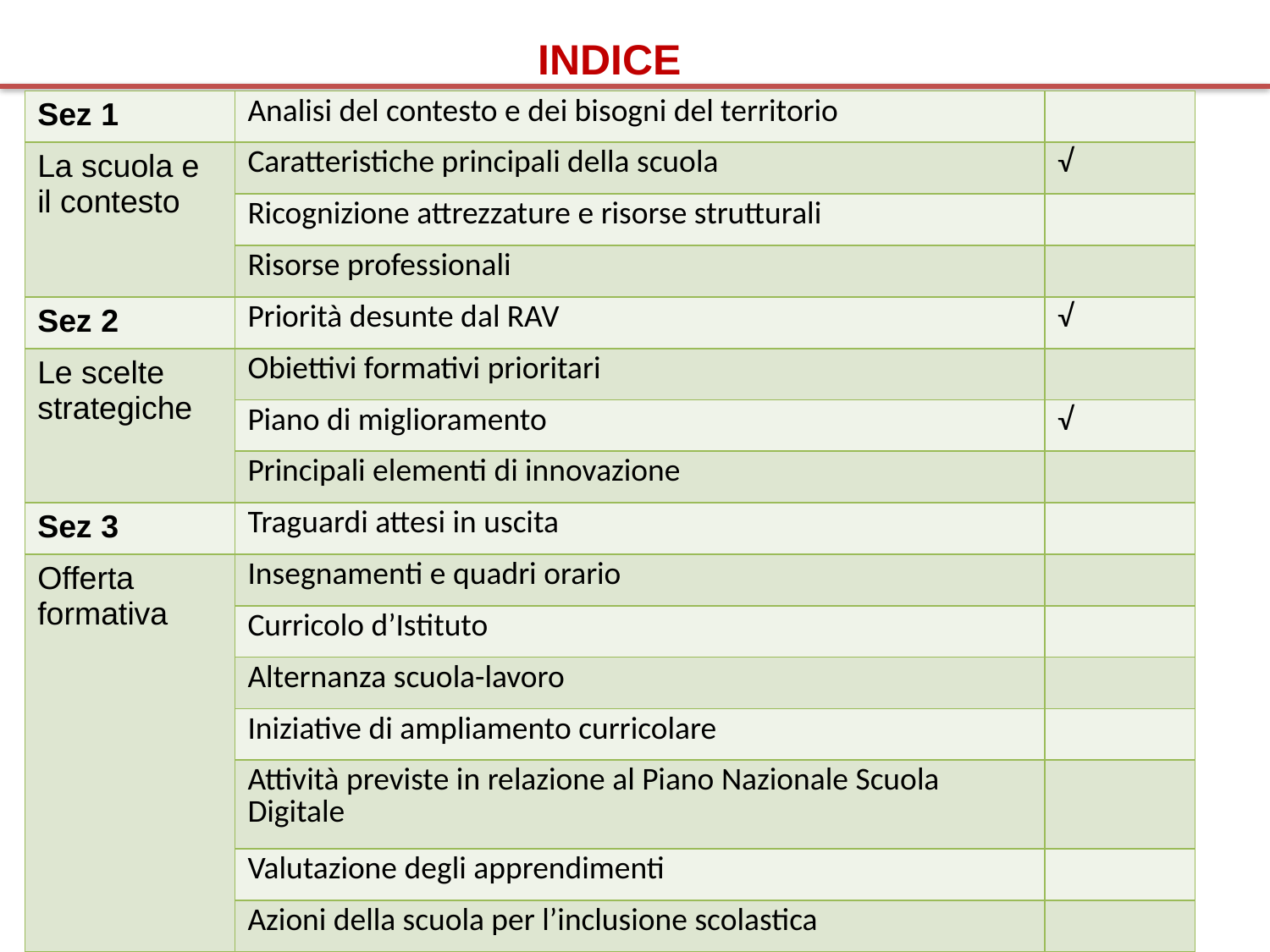

INDICE
| Sez 1 | Analisi del contesto e dei bisogni del territorio |  |
| --- | --- | --- |
| La scuola e il contesto | Caratteristiche principali della scuola | √ |
|  | Ricognizione attrezzature e risorse strutturali |  |
|  | Risorse professionali |  |
| Sez 2 | Priorità desunte dal RAV | √ |
| Le scelte strategiche | Obiettivi formativi prioritari |  |
|  | Piano di miglioramento | √ |
|  | Principali elementi di innovazione |  |
| Sez 3 | Traguardi attesi in uscita |  |
| Offerta formativa | Insegnamenti e quadri orario |  |
|  | Curricolo d’Istituto |  |
|  | Alternanza scuola-lavoro |  |
|  | Iniziative di ampliamento curricolare |  |
|  | Attività previste in relazione al Piano Nazionale Scuola Digitale |  |
|  | Valutazione degli apprendimenti |  |
|  | Azioni della scuola per l’inclusione scolastica |  |